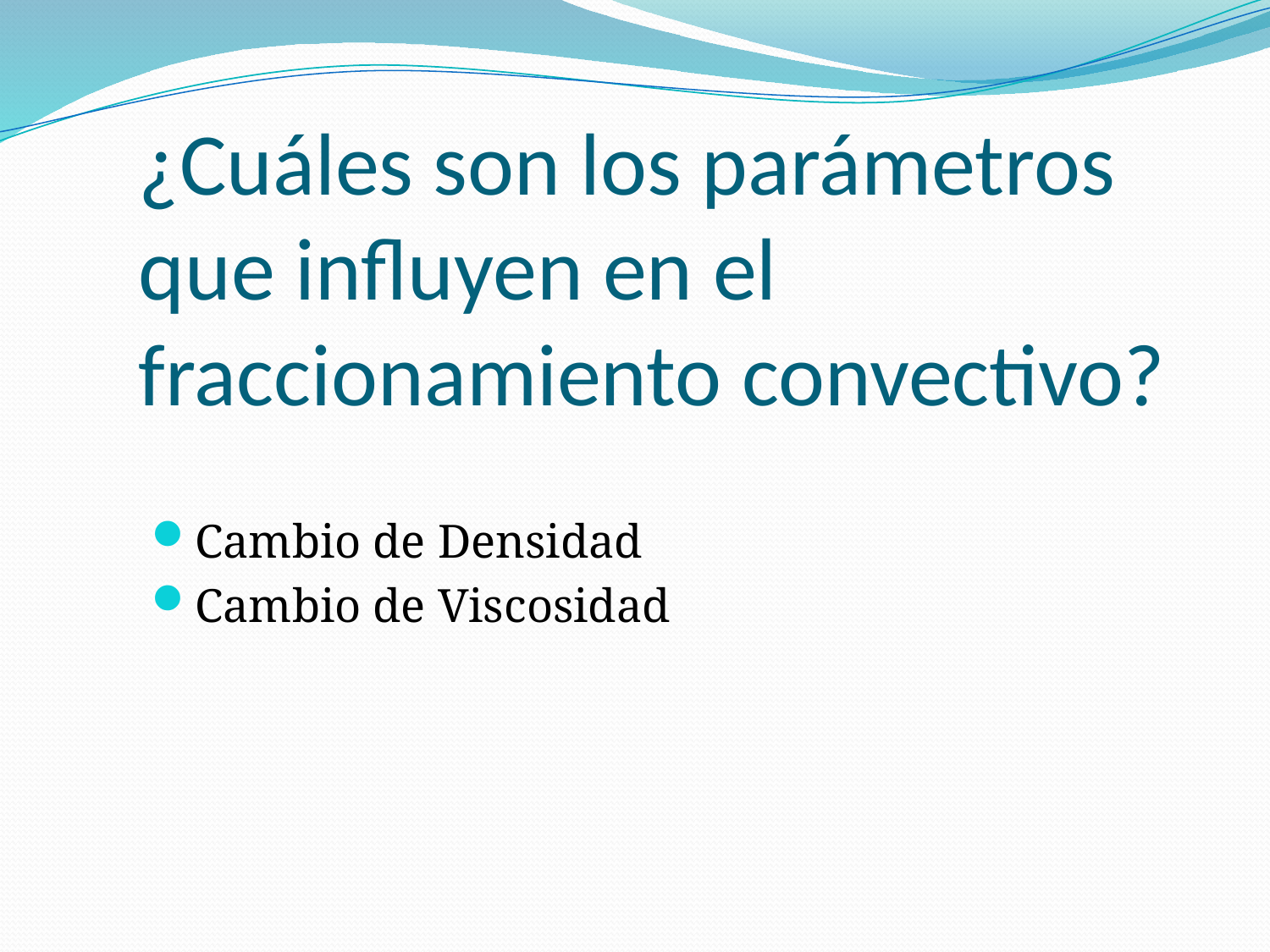

# ¿Cuáles son los parámetros que influyen en el fraccionamiento convectivo?
Cambio de Densidad
Cambio de Viscosidad